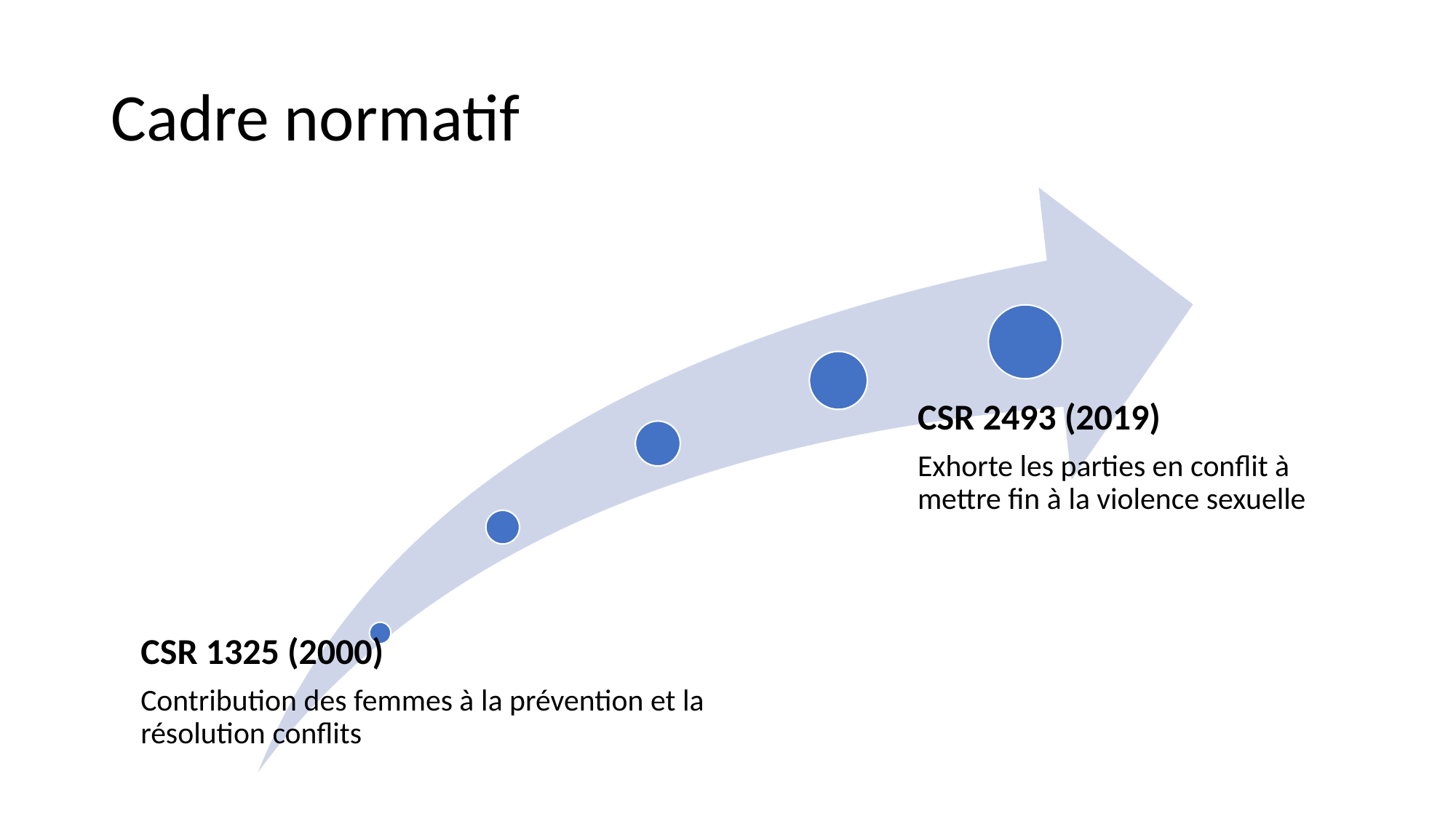

Cadre normatif
CSR 1325 (2000)
Contribution des femmes à la prévention et la résolution conflits

CSR 2493 (2019)
Exhorte les parties en conflit à mettre fin à la violence sexuelle